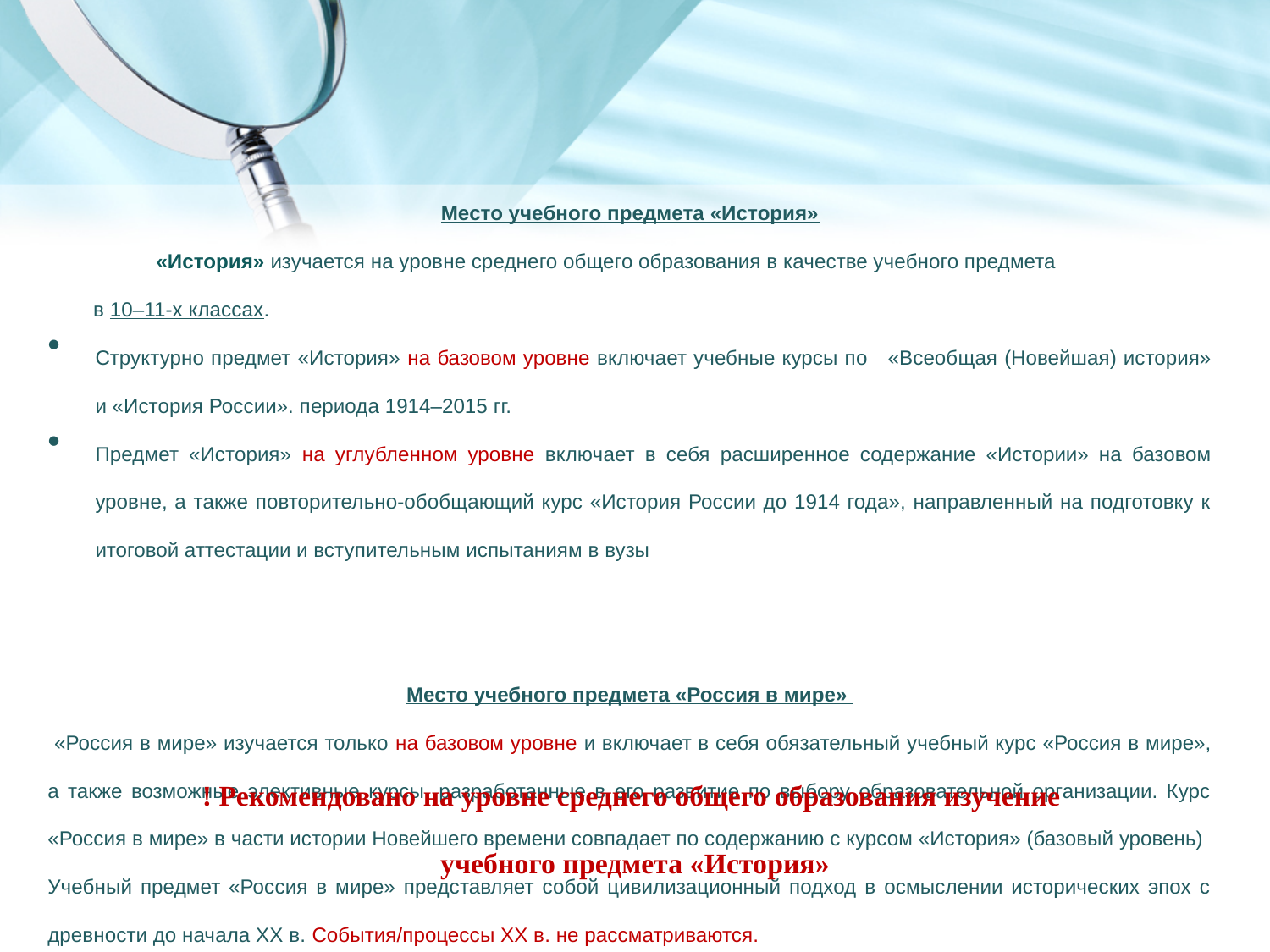

Место учебного предмета «История»
                   «История» изучается на уровне среднего общего образования в качестве учебного предмета
        в 10–11-х классах.
Структурно предмет «История» на базовом уровне включает учебные курсы по   «Всеобщая (Новейшая) история» и «История России». периода 1914–2015 гг.
Предмет «История» на углубленном уровне включает в себя расширенное содержание «Истории» на базовом уровне, а также повторительно-обобщающий курс «История России до 1914 года», направленный на подготовку к итоговой аттестации и вступительным испытаниям в вузы

Место учебного предмета «Россия в мире»
 «Россия в мире» изучается только на базовом уровне и включает в себя обязательный учебный курс «Россия в мире», а также возможные элективные курсы, разработанные в его развитие по выбору образовательной организации. Курс «Россия в мире» в части истории Новейшего времени совпадает по содержанию с курсом «История» (базовый уровень)
Учебный предмет «Россия в мире» представляет собой цивилизационный подход в осмыслении исторических эпох с древности до начала XX в. События/процессы XX в. не рассматриваются.
Учебник «Россия в мире» (содержание курса) соответствует ФкГОС СОО и не может быть использовано при переходе к ФГОС СОО!
! Рекомендовано на уровне среднего общего образования изучение
учебного предмета «История»